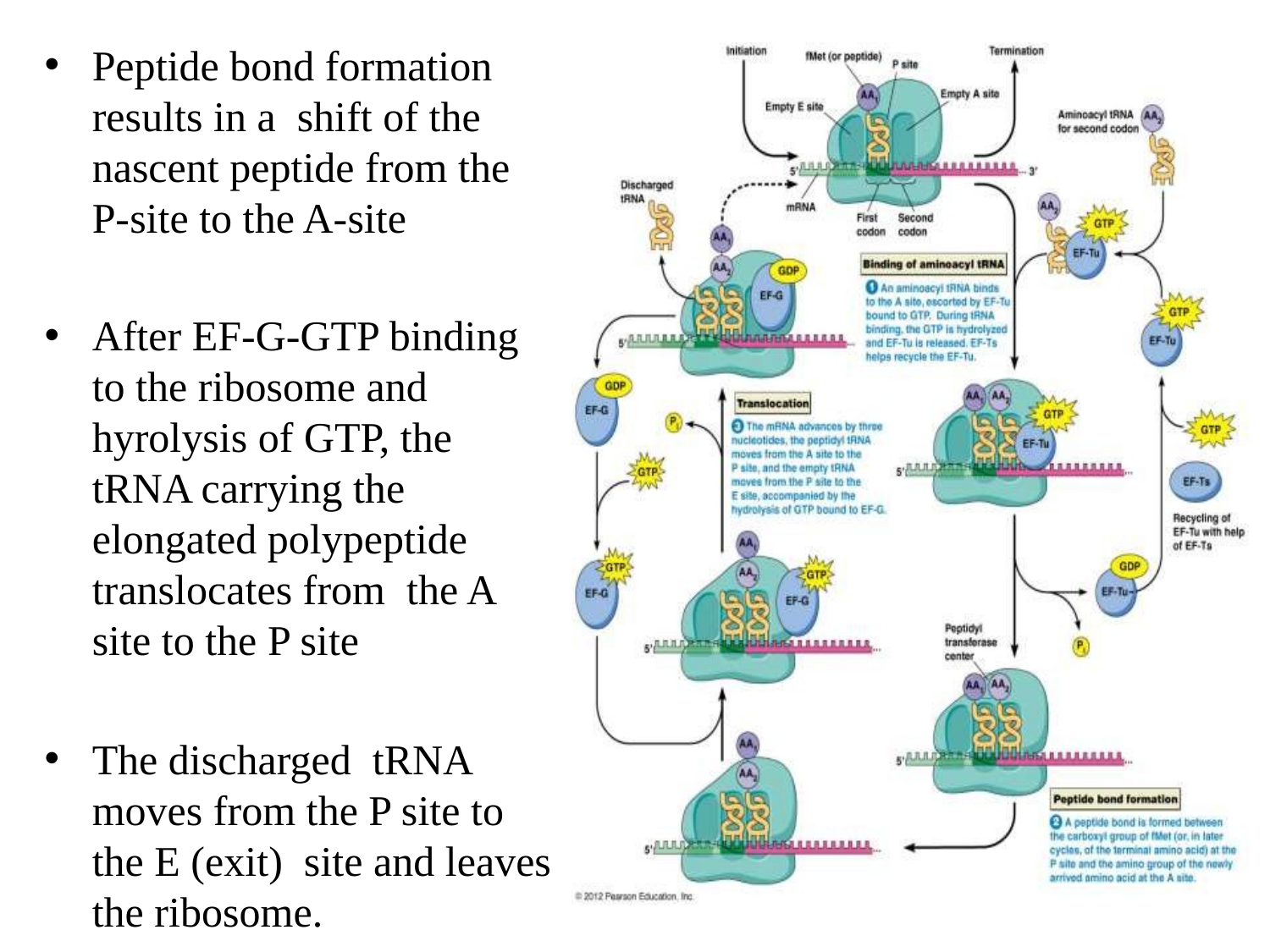

Peptide bond formation results in a  shift of the nascent peptide from the  P-site to the A-site

After EF-G-GTP binding to the ribosome and  hyrolysis of GTP, the tRNA carrying the  elongated polypeptide translocates from  the A site to the P site

The discharged  tRNA moves from the P site to the E (exit)  site and leaves the ribosome.